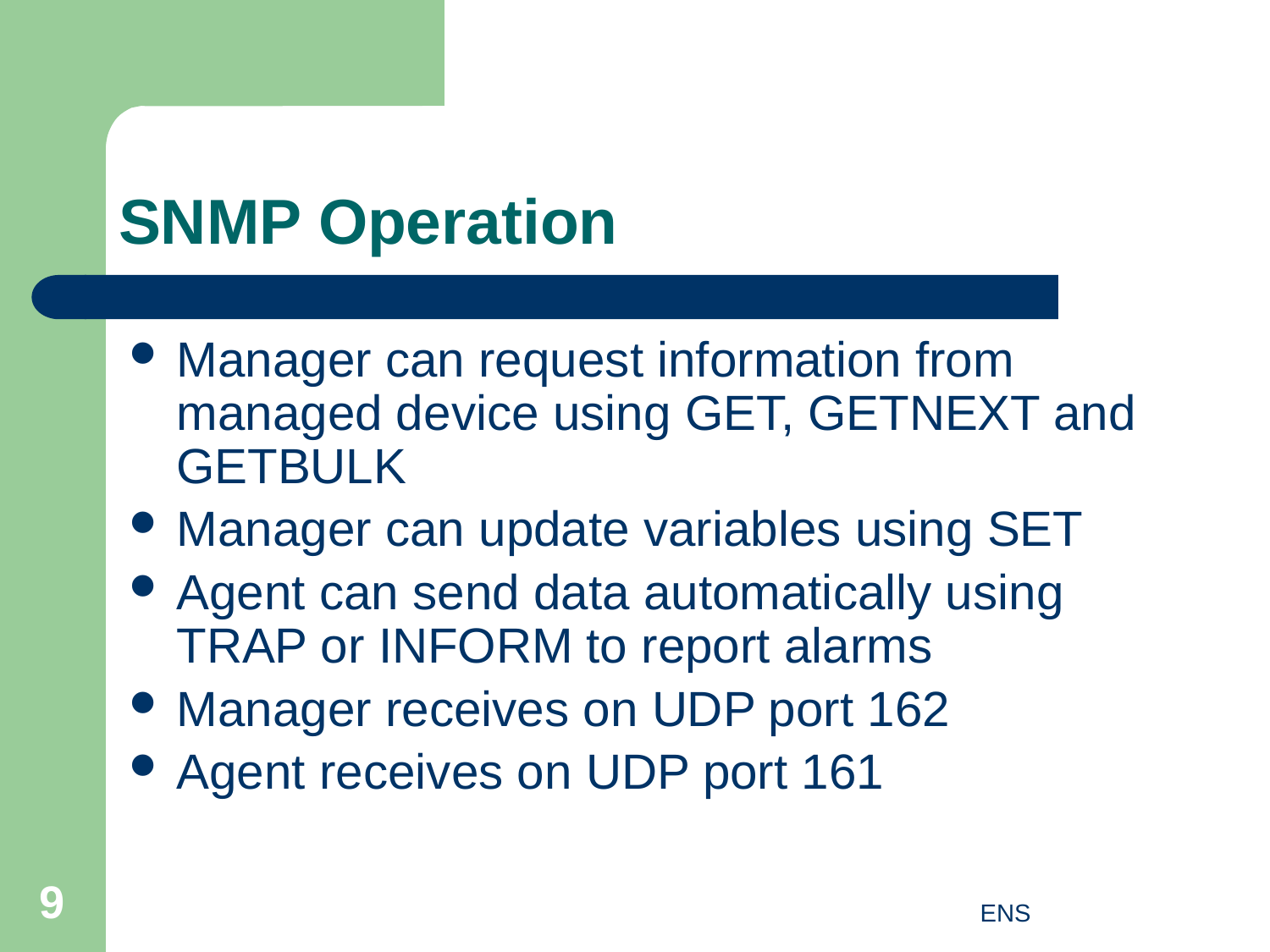

# SNMP Operation
Manager can request information from managed device using GET, GETNEXT and GETBULK
Manager can update variables using SET
Agent can send data automatically using TRAP or INFORM to report alarms
Manager receives on UDP port 162
Agent receives on UDP port 161

9
ENS